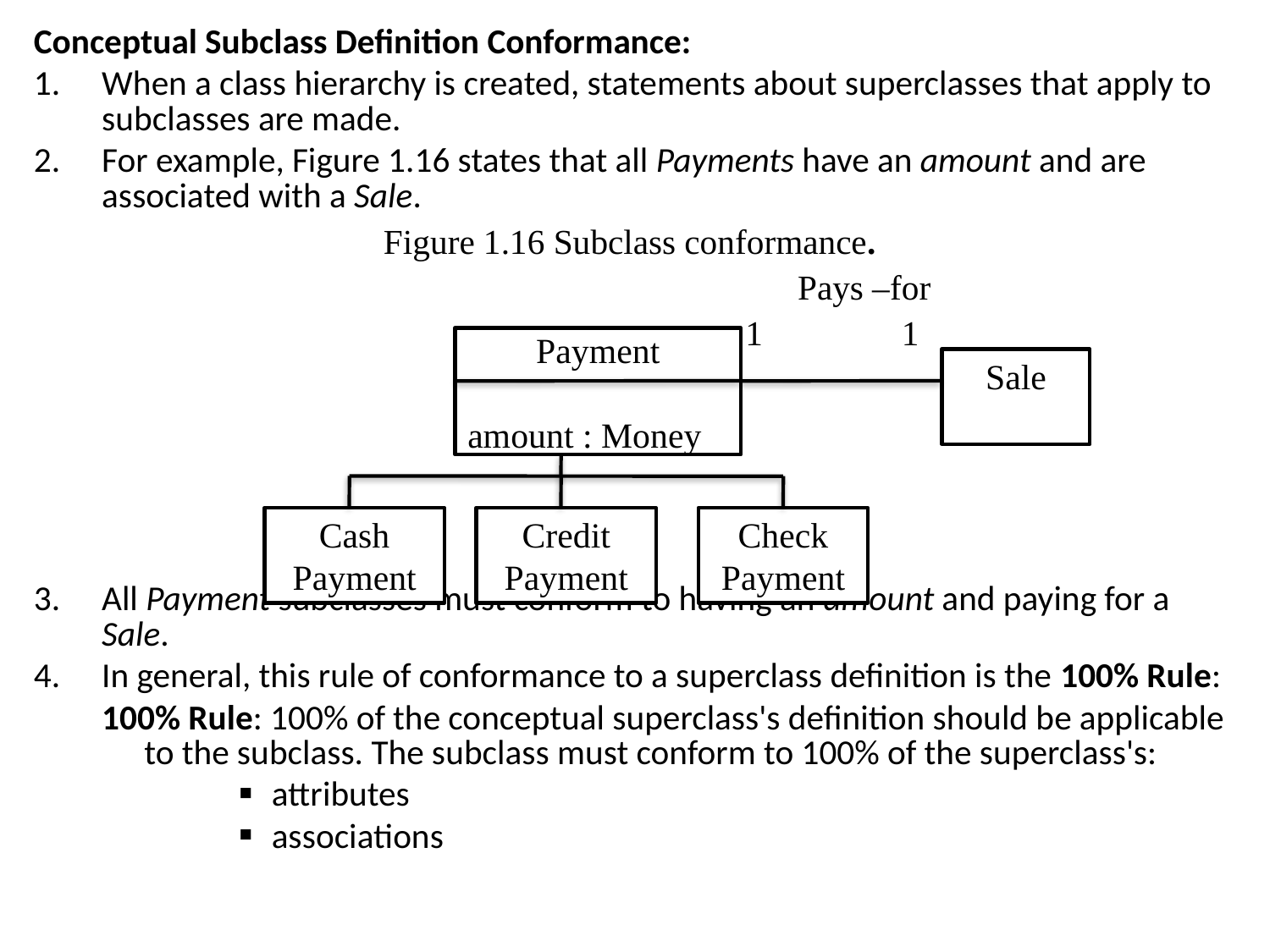

Conceptual Subclass Definition Conformance:
When a class hierarchy is created, statements about superclasses that apply to subclasses are made.
For example, Figure 1.16 states that all Payments have an amount and are associated with a Sale.
Figure 1.16 Subclass conformance.
                                                                                        Pays –for
                                                                                  1                1

All Payment subclasses must conform to having an amount and paying for a Sale.
In general, this rule of conformance to a superclass definition is the 100% Rule:
100% Rule: 100% of the conceptual superclass's definition should be applicable to the subclass. The subclass must conform to 100% of the superclass's:
attributes
associations

Payment

amount : Money

Sale

Cash Payment

Credit Payment

Check Payment